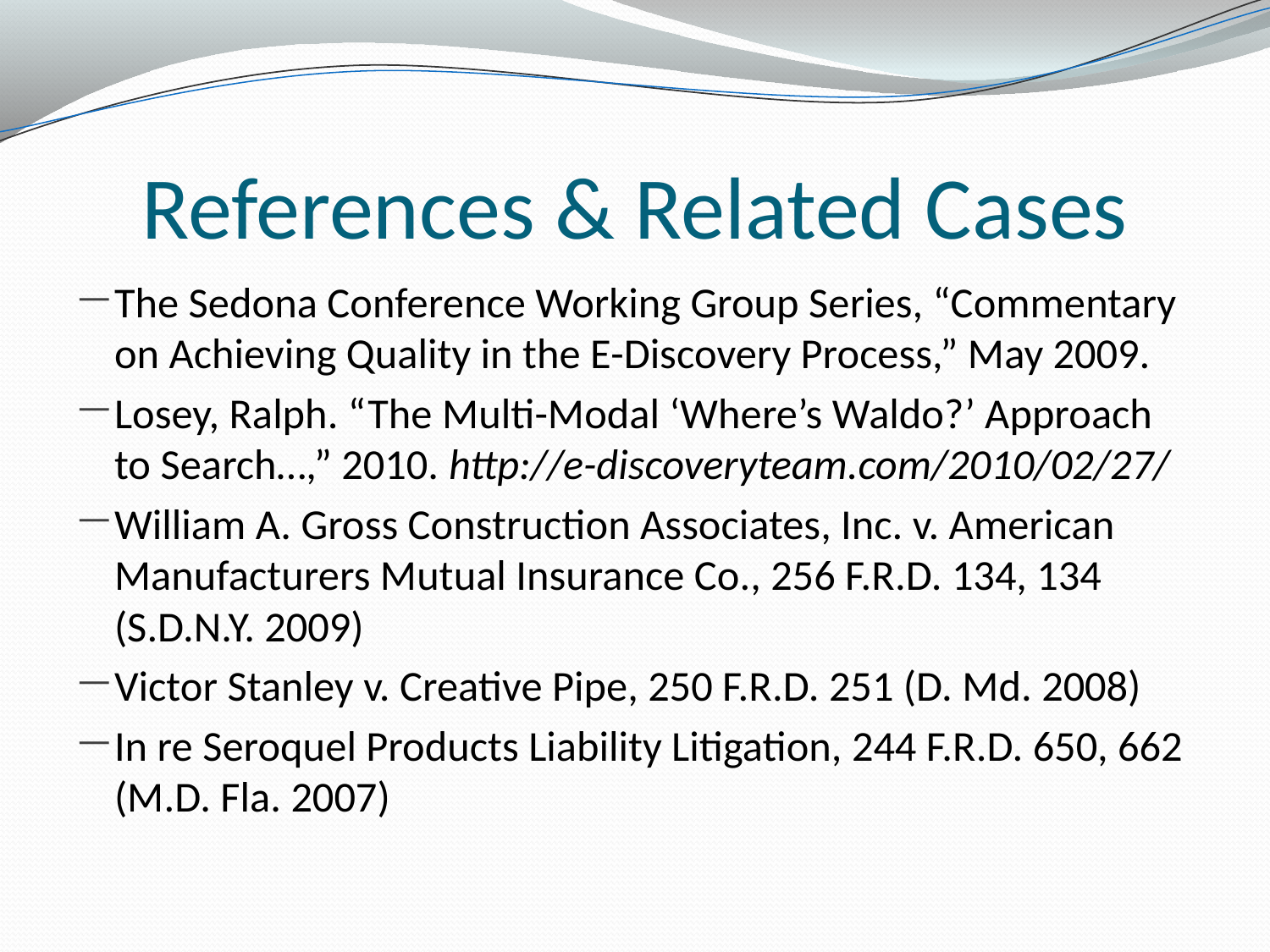

# References & Related Cases
The Sedona Conference Working Group Series, “Commentary on Achieving Quality in the E-Discovery Process,” May 2009.
Losey, Ralph. “The Multi-Modal ‘Where’s Waldo?’ Approach to Search…,” 2010. http://e-discoveryteam.com/2010/02/27/
William A. Gross Construction Associates, Inc. v. American Manufacturers Mutual Insurance Co., 256 F.R.D. 134, 134 (S.D.N.Y. 2009)
Victor Stanley v. Creative Pipe, 250 F.R.D. 251 (D. Md. 2008)
In re Seroquel Products Liability Litigation, 244 F.R.D. 650, 662 (M.D. Fla. 2007)